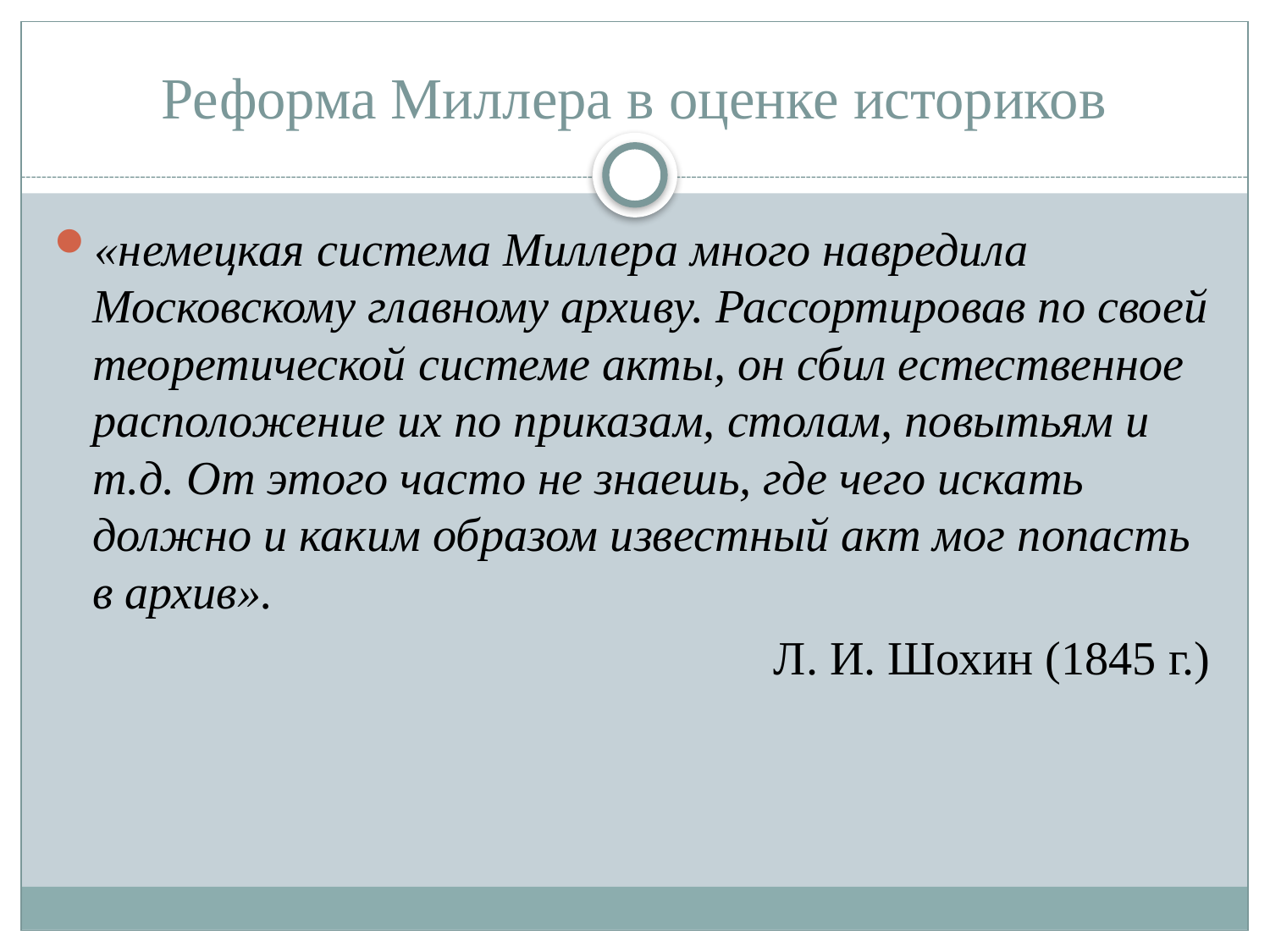

# Реформа Миллера в оценке историков
«немецкая система Миллера много навредила Московскому главному архиву. Рассортировав по своей теоретической системе акты, он сбил естественное расположение их по приказам, столам, повытьям и т.д. От этого часто не знаешь, где чего искать должно и каким образом известный акт мог попасть в архив».
Л. И. Шохин (1845 г.)